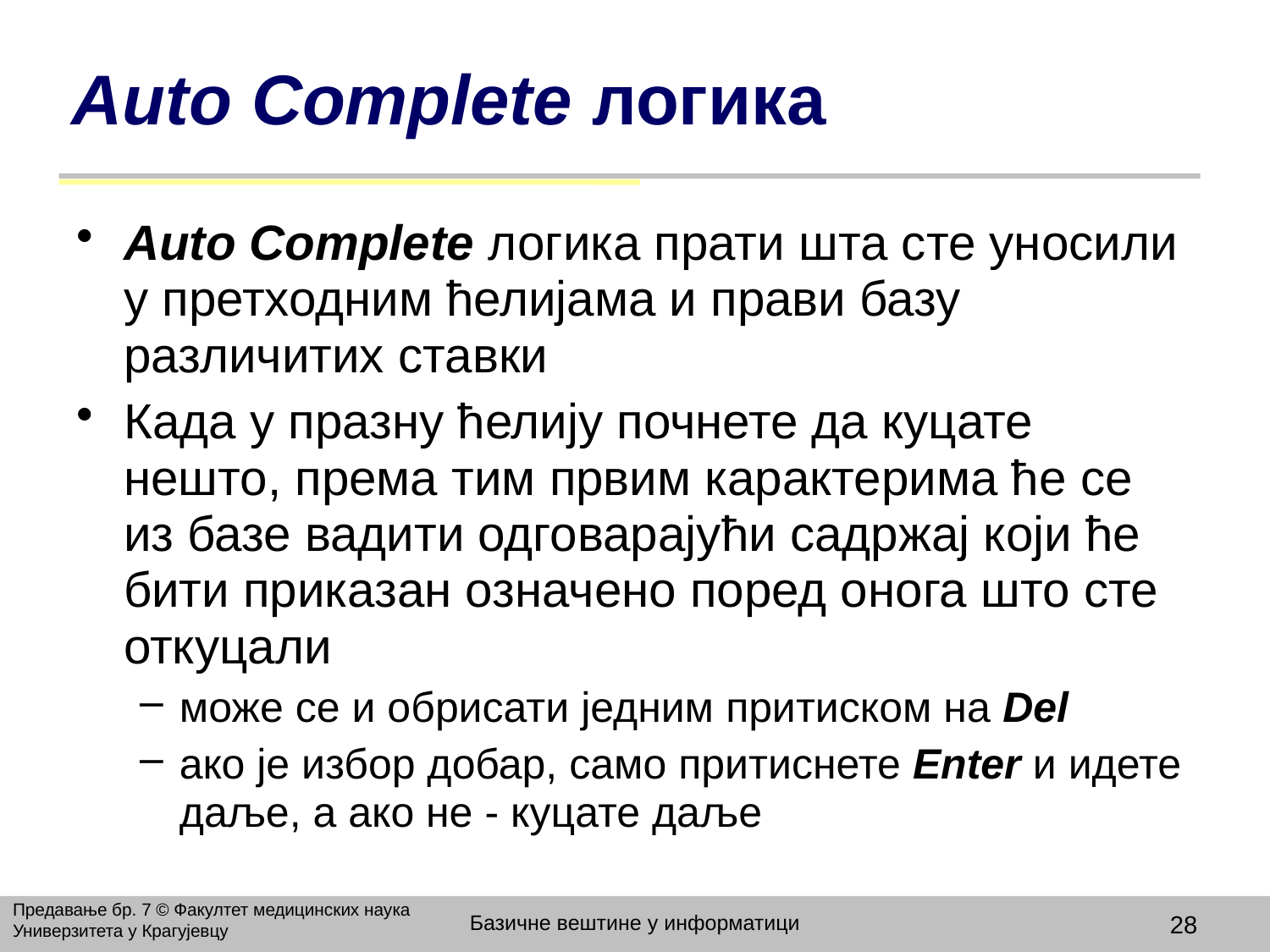

# Auto Complete логика
Auto Complete логика прати шта сте уносили у претходним ћелијама и прави базу различитих ставки
Када у празну ћелију почнете да куцате нешто, према тим првим карактерима ће се из базе вадити одговарајући садржај који ће бити приказан означено поред онога што сте откуцали
може се и обрисати једним притиском на Del
ако је избор добар, само притиснете Enter и идете даље, а ако не - куцате даље
Предавање бр. 7 © Факултет медицинских наука Универзитета у Крагујевцу
Базичне вештине у информатици
28